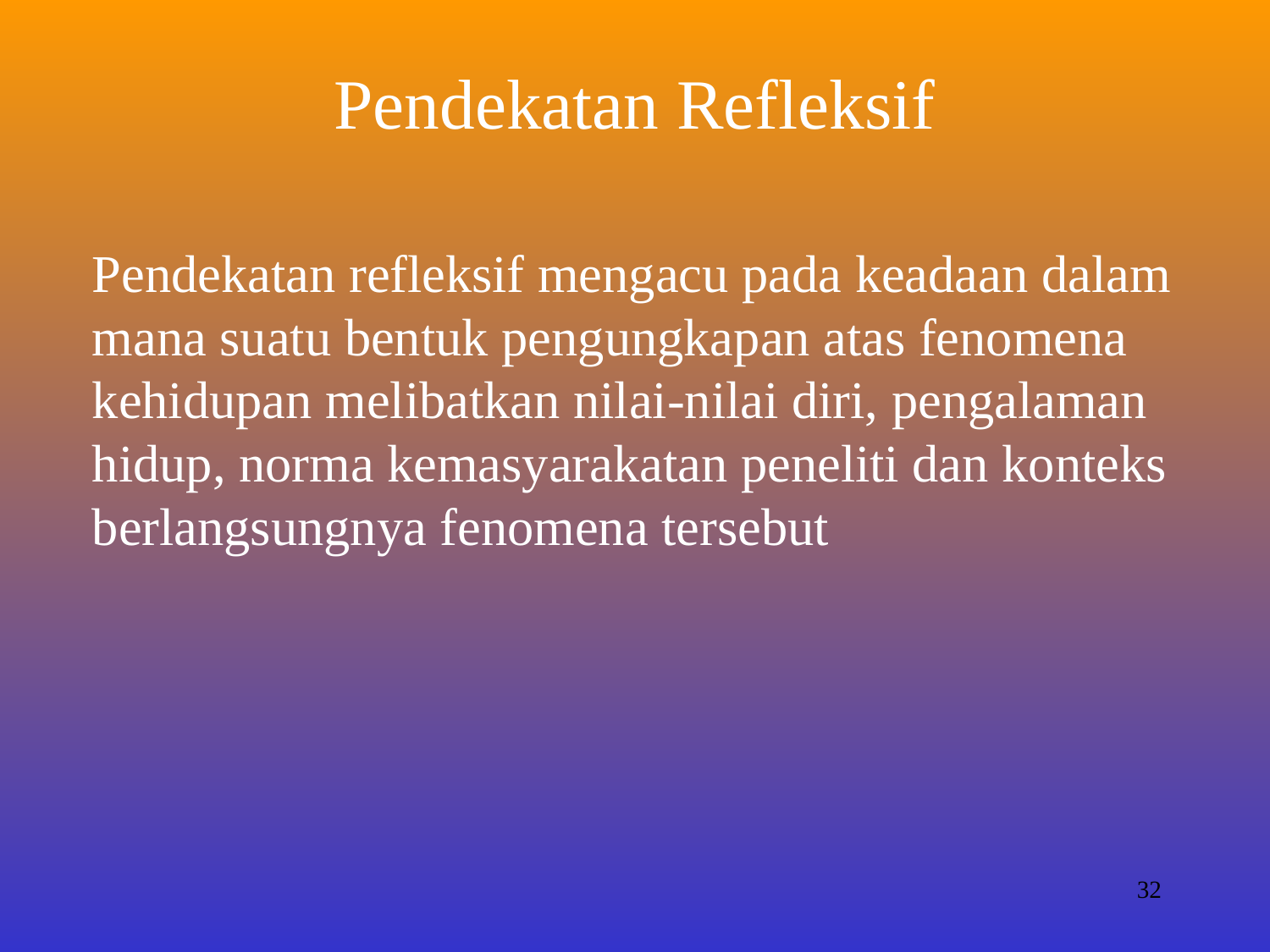

# Pendekatan Refleksif
	Pendekatan refleksif mengacu pada keadaan dalam mana suatu bentuk pengungkapan atas fenomena kehidupan melibatkan nilai-nilai diri, pengalaman hidup, norma kemasyarakatan peneliti dan konteks berlangsungnya fenomena tersebut
32